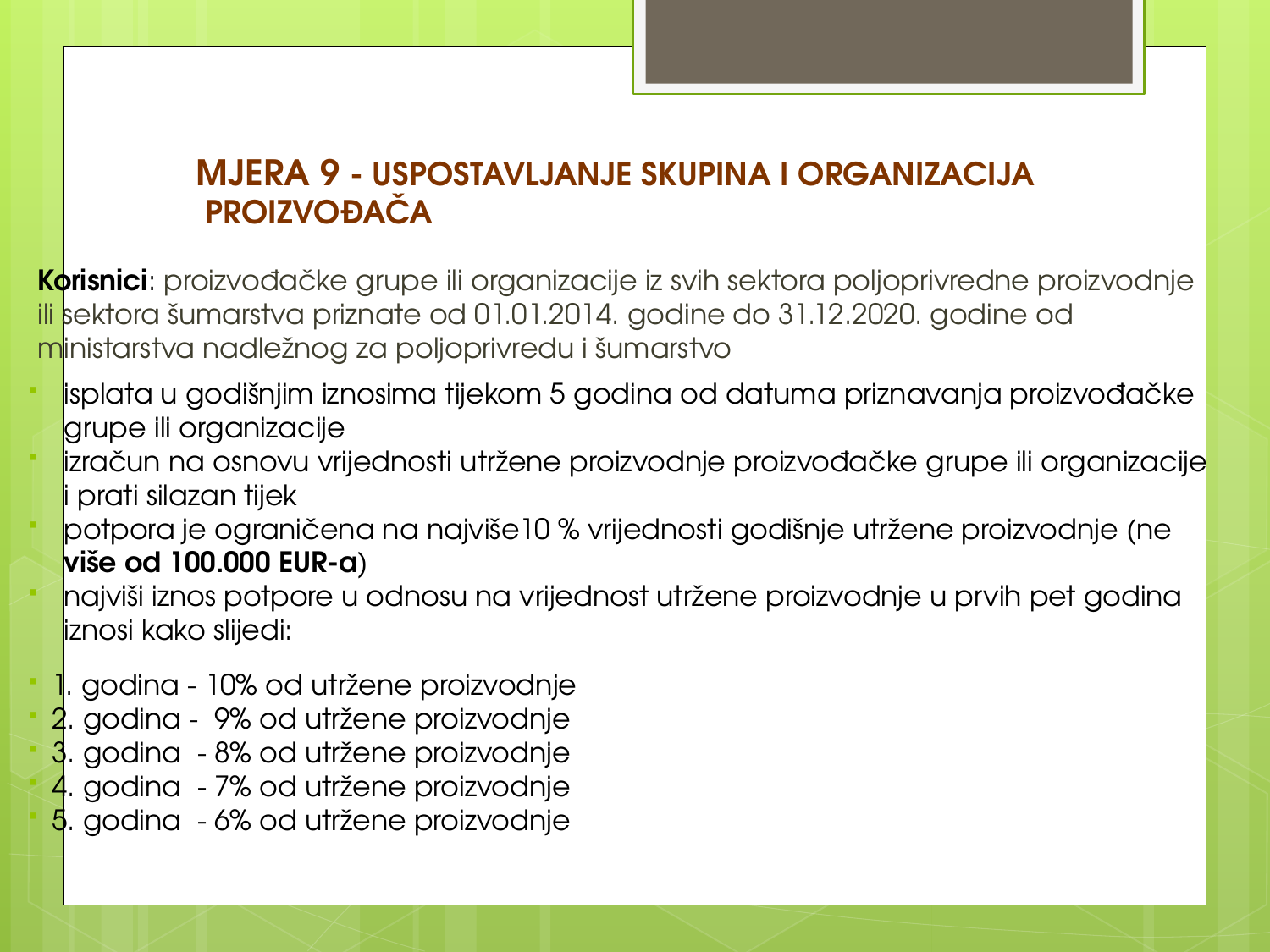

MJERA 9 - USPOSTAVLJANJE SKUPINA I ORGANIZACIJA
                    PROIZVOĐAČA
Korisnici: proizvođačke grupe ili organizacije iz svih sektora poljoprivredne proizvodnje ili sektora šumarstva priznate od 01.01.2014. godine do 31.12.2020. godine od ministarstva nadležnog za poljoprivredu i šumarstvo

isplata u godišnjim iznosima tijekom 5 godina od datuma priznavanja proizvođačke grupe ili organizacije
izračun na osnovu vrijednosti utržene proizvodnje proizvođačke grupe ili organizacije i prati silazan tijek
potpora je ograničena na najviše10 % vrijednosti godišnje utržene proizvodnje (ne više od 100.000 EUR-a)
najviši iznos potpore u odnosu na vrijednost utržene proizvodnje u prvih pet godina iznosi kako slijedi:

1. godina - 10% od utržene proizvodnje
2. godina -  9% od utržene proizvodnje
3. godina  - 8% od utržene proizvodnje
4. godina  - 7% od utržene proizvodnje
5. godina  - 6% od utržene proizvodnje